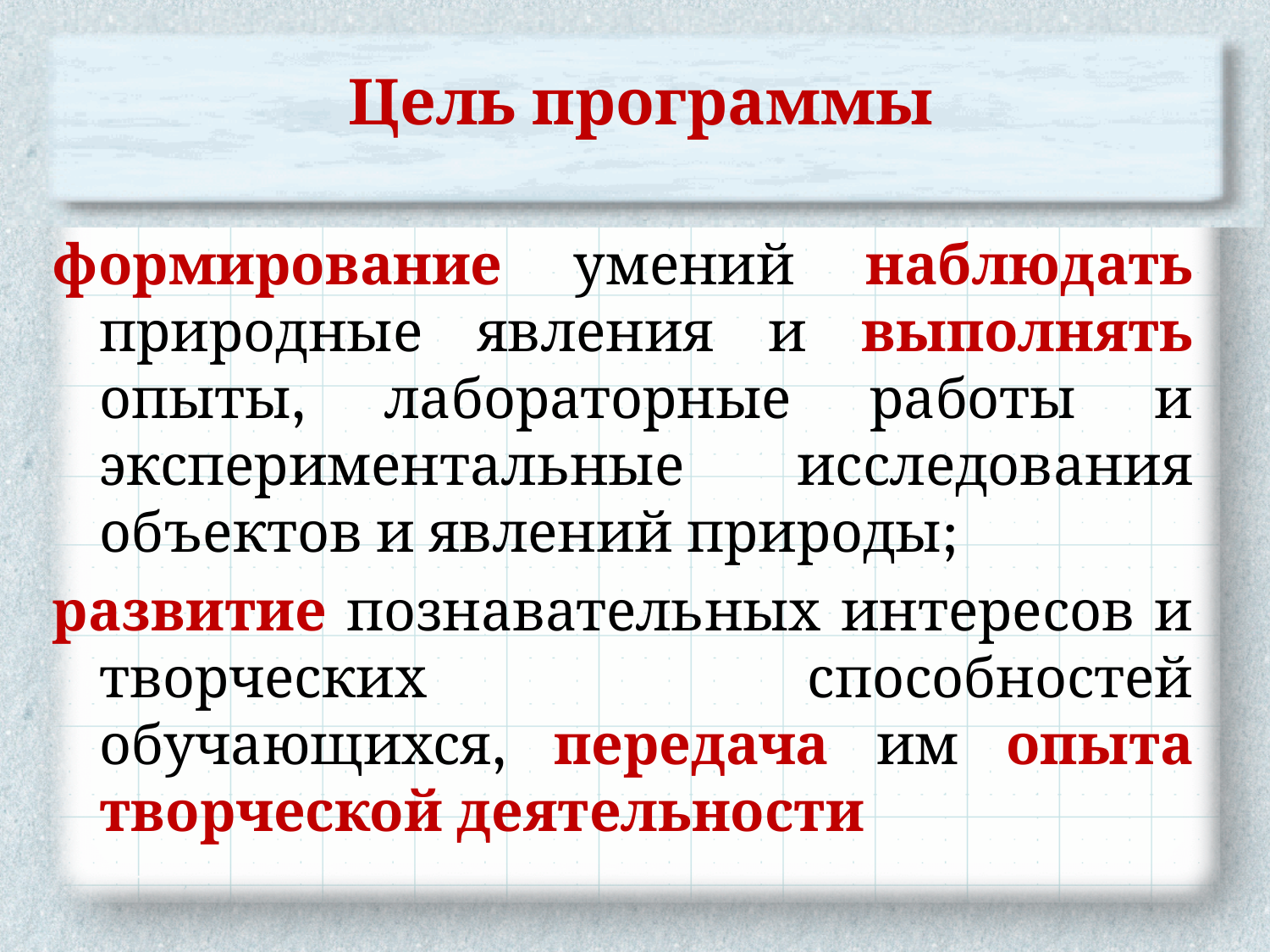

# Цель программы
формирование умений наблюдать природные явления и выполнять опыты, лабораторные работы и экспериментальные исследования объектов и явлений природы;
развитие познавательных интересов и творческих способностей обучающихся, передача им опыта творческой деятельности